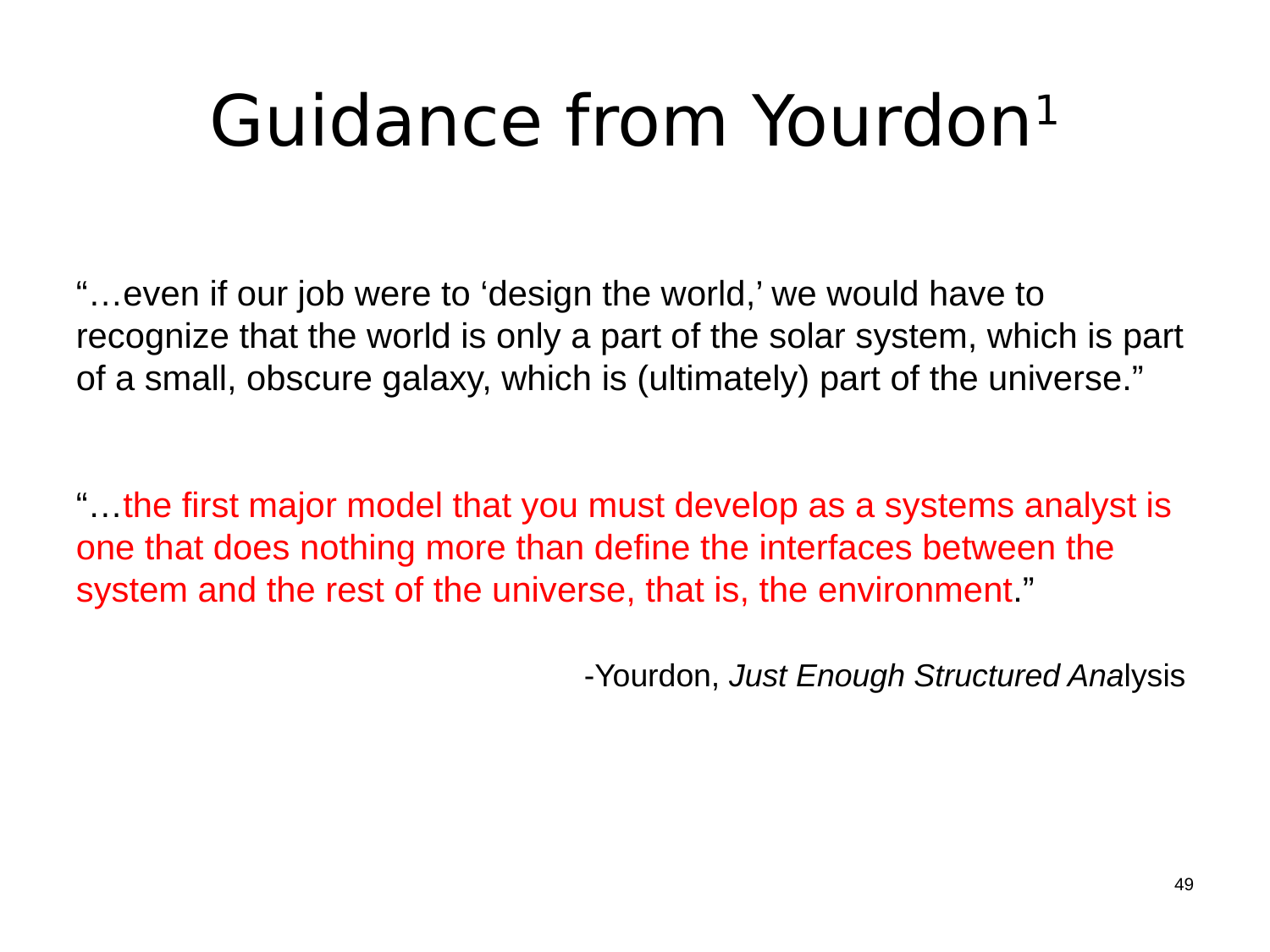

# Guidance from Yourdon1
“…even if our job were to ‘design the world,’ we would have to recognize that the world is only a part of the solar system, which is part of a small, obscure galaxy, which is (ultimately) part of the universe.”

“…the first major model that you must develop as a systems analyst is one that does nothing more than define the interfaces between the system and the rest of the universe, that is, the environment.”

				-Yourdon, Just Enough Structured Analysis
  49